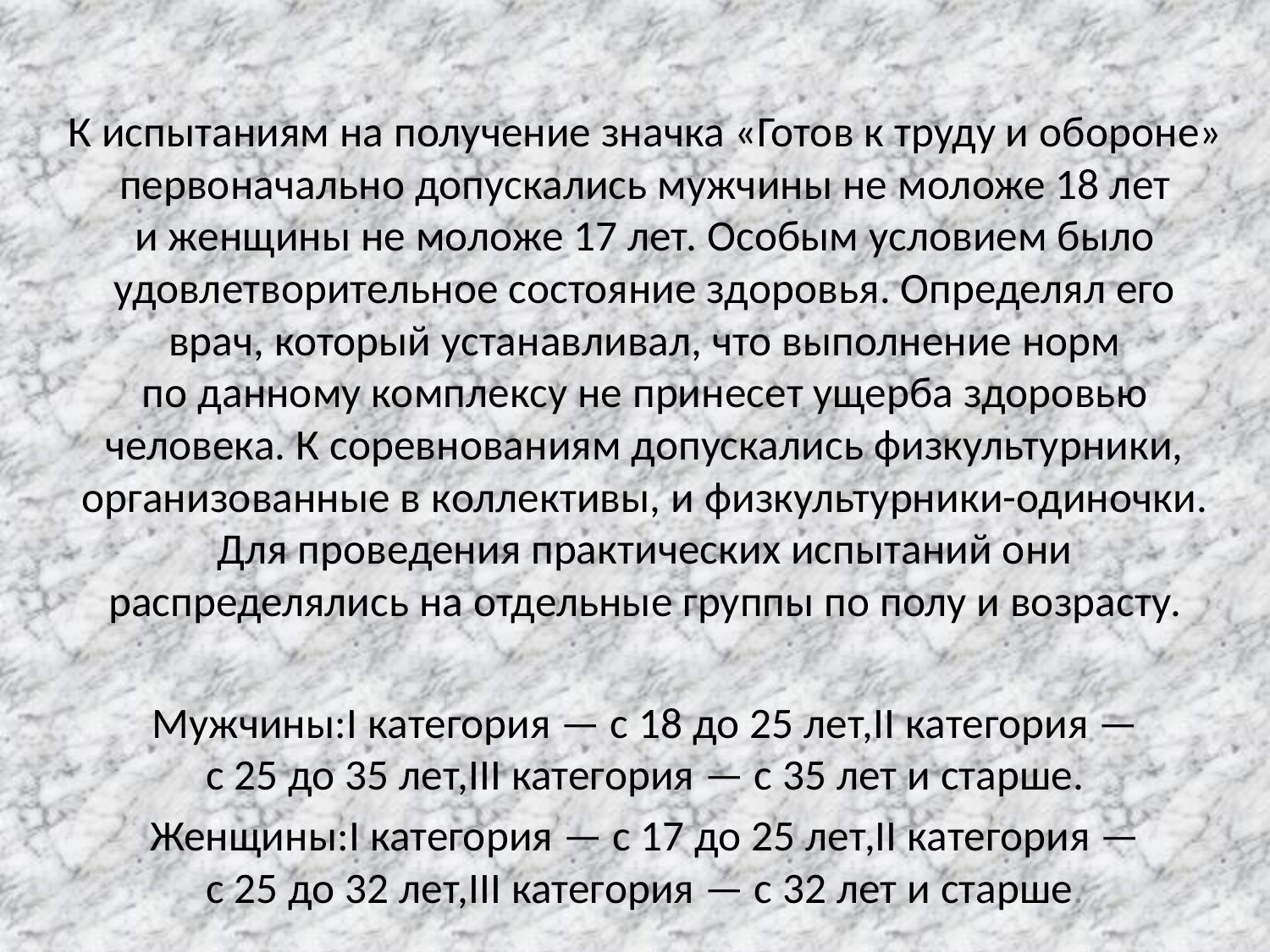

К испытаниям на получение значка «Готов к труду и обороне» первоначально допускались мужчины не моложе 18 лет и женщины не моложе 17 лет. Особым условием было удовлетворительное состояние здоровья. Определял его врач, который устанавливал, что выполнение норм по данному комплексу не принесет ущерба здоровью человека. К соревнованиям допускались физкультурники, организованные в коллективы, и физкультурники-одиночки. Для проведения практических испытаний они распределялись на отдельные группы по полу и возрасту.

Мужчины:I категория — с 18 до 25 лет,II категория — с 25 до 35 лет,III категория — с 35 лет и старше.
Женщины:I категория — с 17 до 25 лет,II категория — с 25 до 32 лет,III категория — с 32 лет и старше.